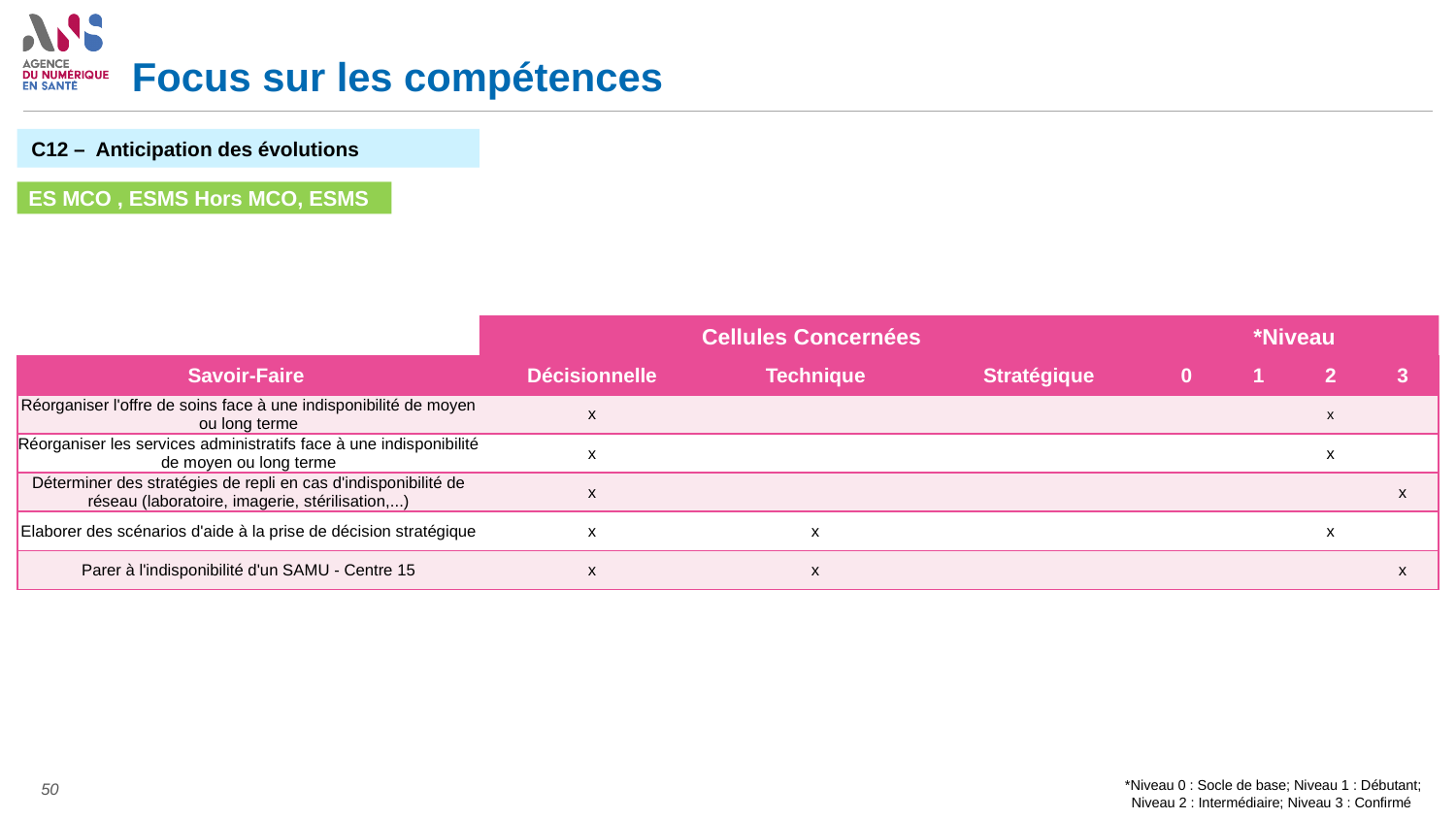

# Focus sur les compétences
C12 –  Anticipation des évolutions
ES MCO , ESMS Hors MCO, ESMS
Cellules Concernées
*Niveau
| Savoir-Faire | Décisionnelle | Technique | Stratégique | 0 | 1 | 2 | 3 |
| --- | --- | --- | --- | --- | --- | --- | --- |
| Réorganiser l'offre de soins face à une indisponibilité de moyen ou long terme | x |  |  |  |  | x |  |
| Réorganiser les services administratifs face à une indisponibilité de moyen ou long terme | x |  |  |  |  | x |  |
| Déterminer des stratégies de repli en cas d'indisponibilité de réseau (laboratoire, imagerie, stérilisation,...) | x |  |  |  |  |  | x |
| Elaborer des scénarios d'aide à la prise de décision stratégique | x | x |  |  |  | x |  |
| Parer à l'indisponibilité d'un SAMU - Centre 15 | x | x |  |  |  |  | x |
*Niveau 0 : Socle de base; Niveau 1 : Débutant; Niveau 2 : Intermédiaire; Niveau 3 : Confirmé
50